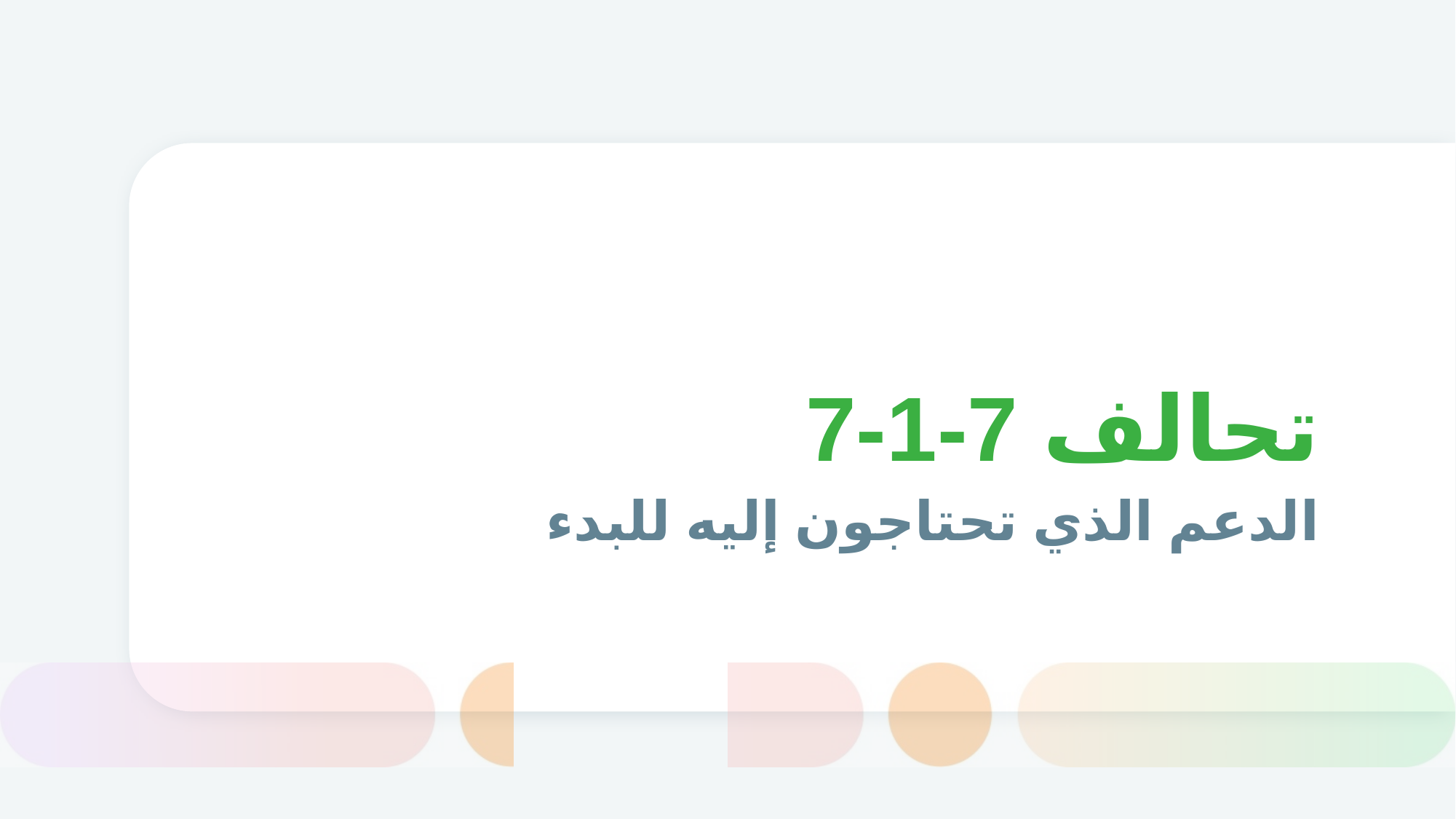

# تحالف 7-1-7
الدعم الذي تحتاجون إليه للبدء